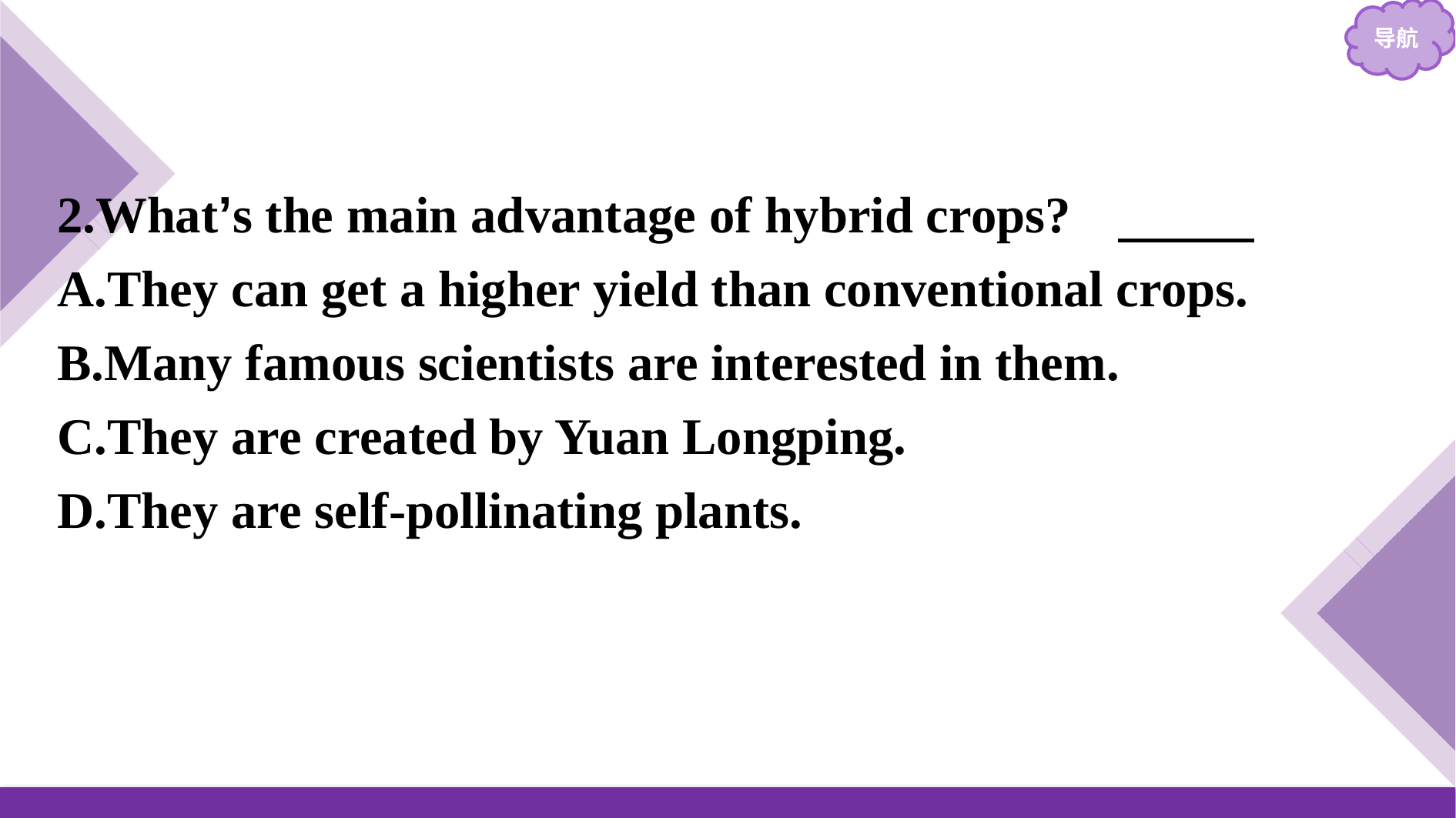

2.What’s the main advantage of hybrid crops?　A
A.They can get a higher yield than conventional crops.
B.Many famous scientists are interested in them.
C.They are created by Yuan Longping.
D.They are self-pollinating plants.